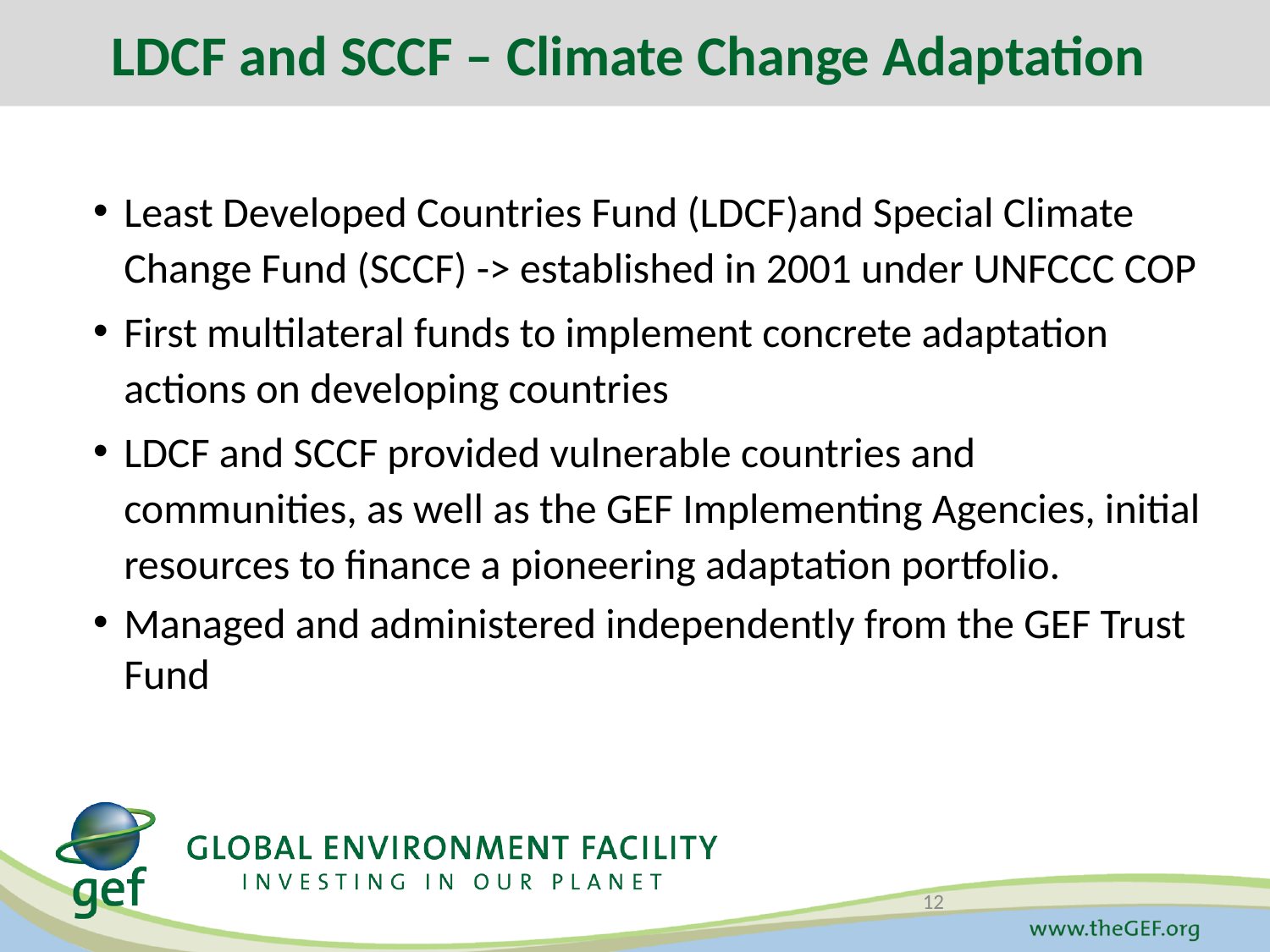

LDCF and SCCF – Climate Change Adaptation
Least Developed Countries Fund (LDCF)and Special Climate Change Fund (SCCF) -> established in 2001 under UNFCCC COP
First multilateral funds to implement concrete adaptation actions on developing countries
LDCF and SCCF provided vulnerable countries and communities, as well as the GEF Implementing Agencies, initial resources to finance a pioneering adaptation portfolio.
Managed and administered independently from the GEF Trust Fund
12